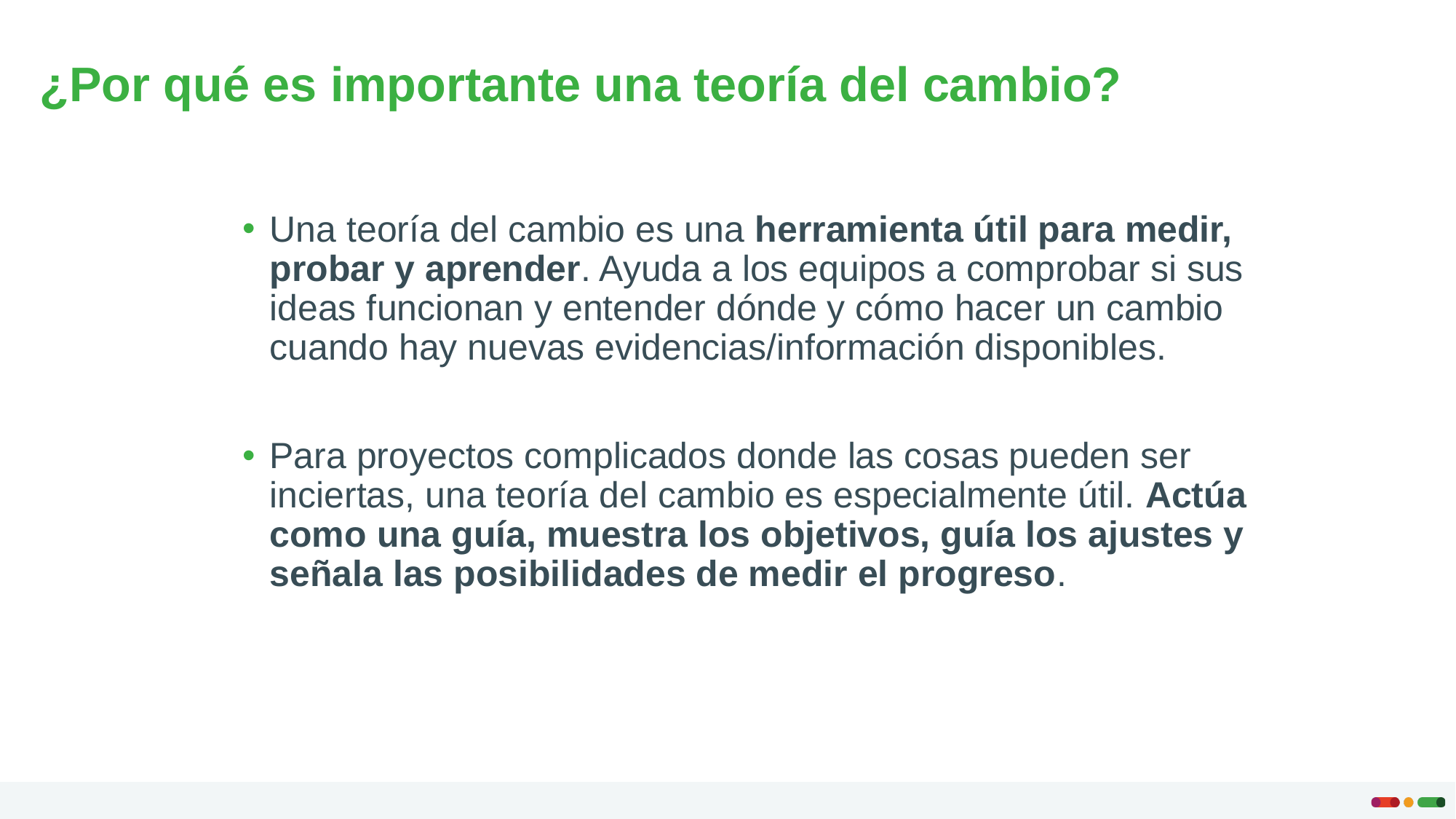

¿Por qué es importante una teoría del cambio?
Una teoría del cambio es una herramienta útil para medir, probar y aprender. Ayuda a los equipos a comprobar si sus ideas funcionan y entender dónde y cómo hacer un cambio cuando hay nuevas evidencias/información disponibles.

Para proyectos complicados donde las cosas pueden ser inciertas, una teoría del cambio es especialmente útil. Actúa como una guía, muestra los objetivos, guía los ajustes y señala las posibilidades de medir el progreso.